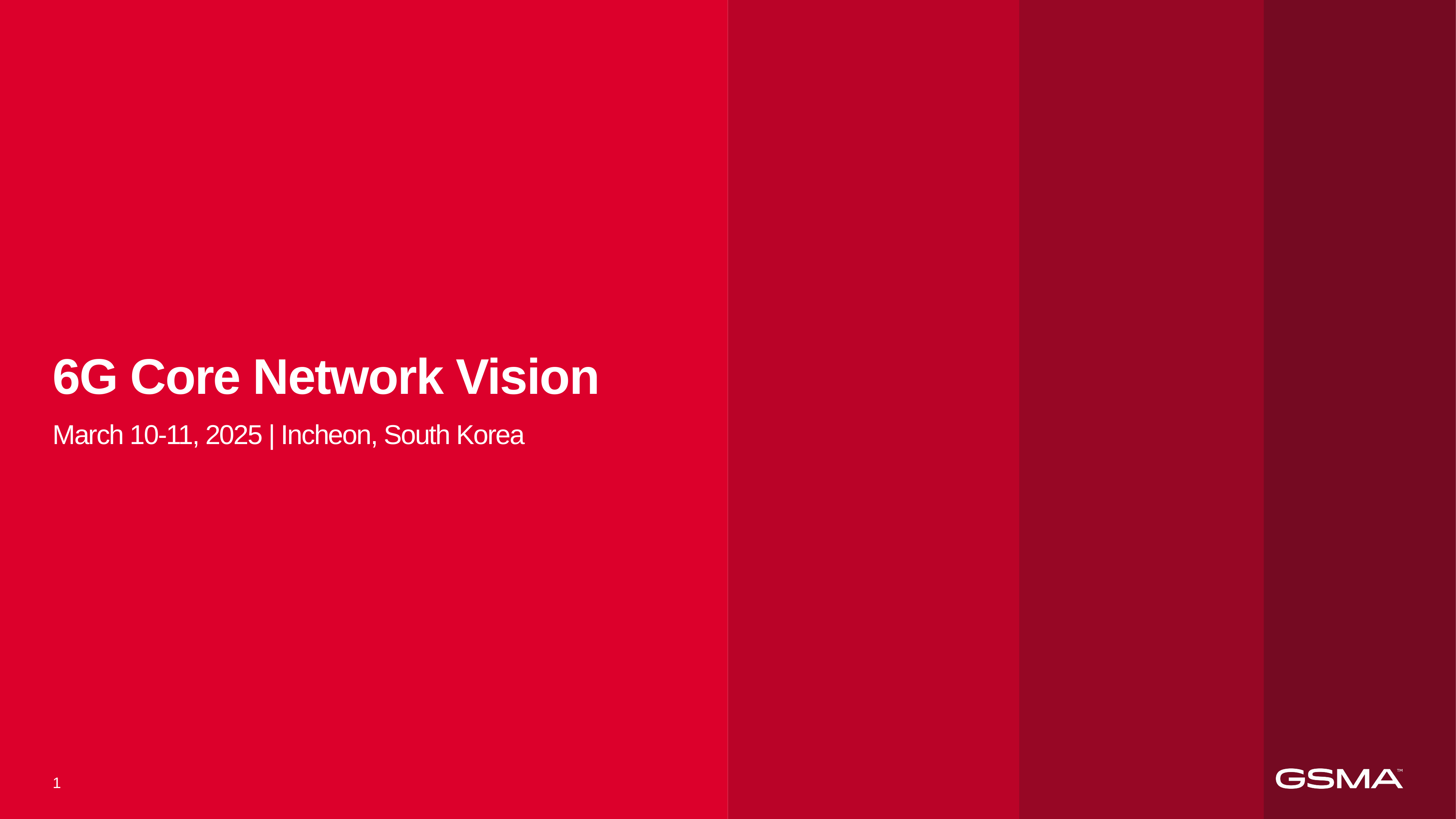

# 6G Core Network Vision
March 10-11, 2025 | Incheon, South Korea
1